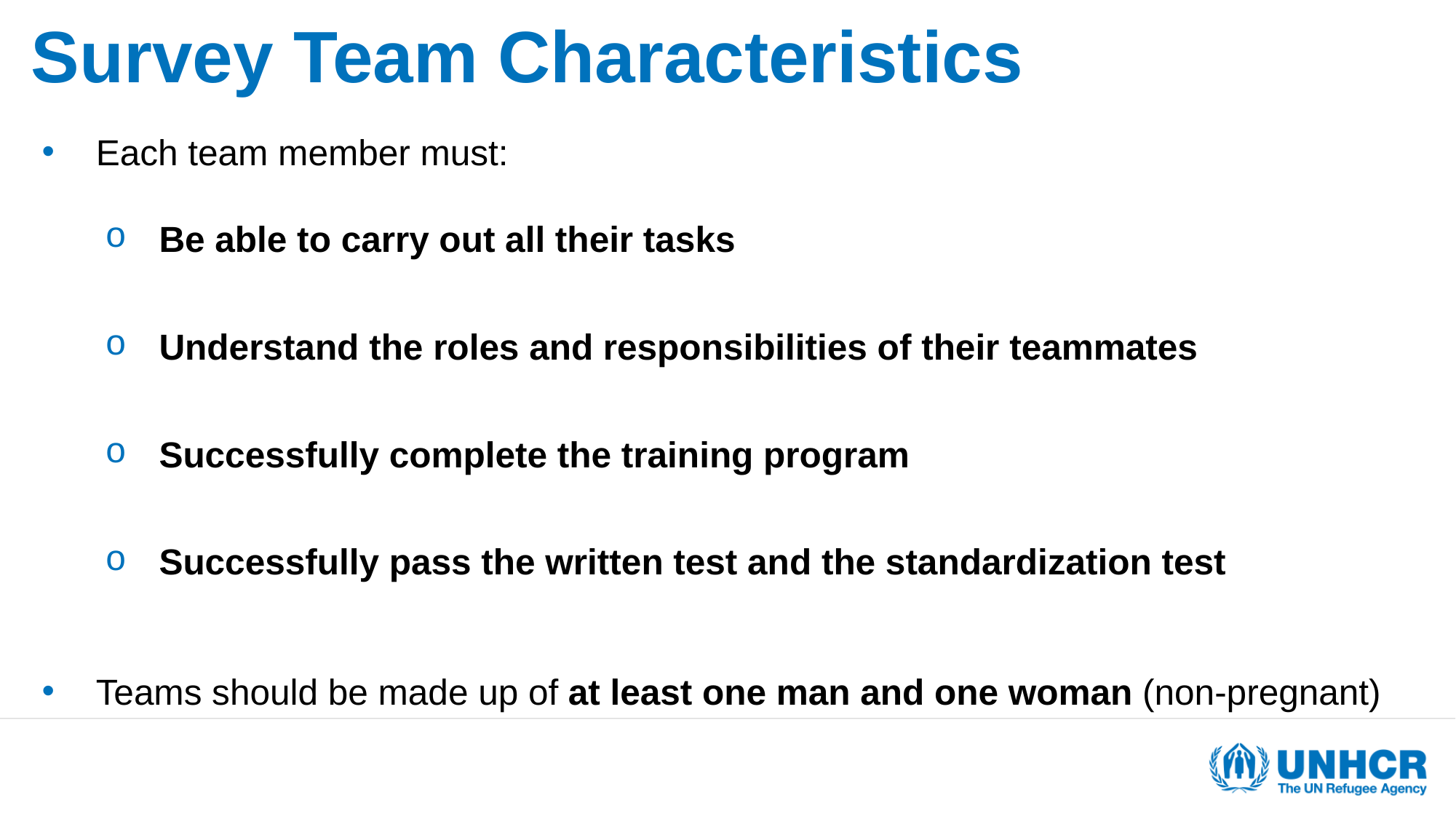

Survey Team Characteristics
Each team member must:

Be able to carry out all their tasks

Understand the roles and responsibilities of their teammates

Successfully complete the training program

Successfully pass the written test and the standardization test

Teams should be made up of at least one man and one woman (non-pregnant)